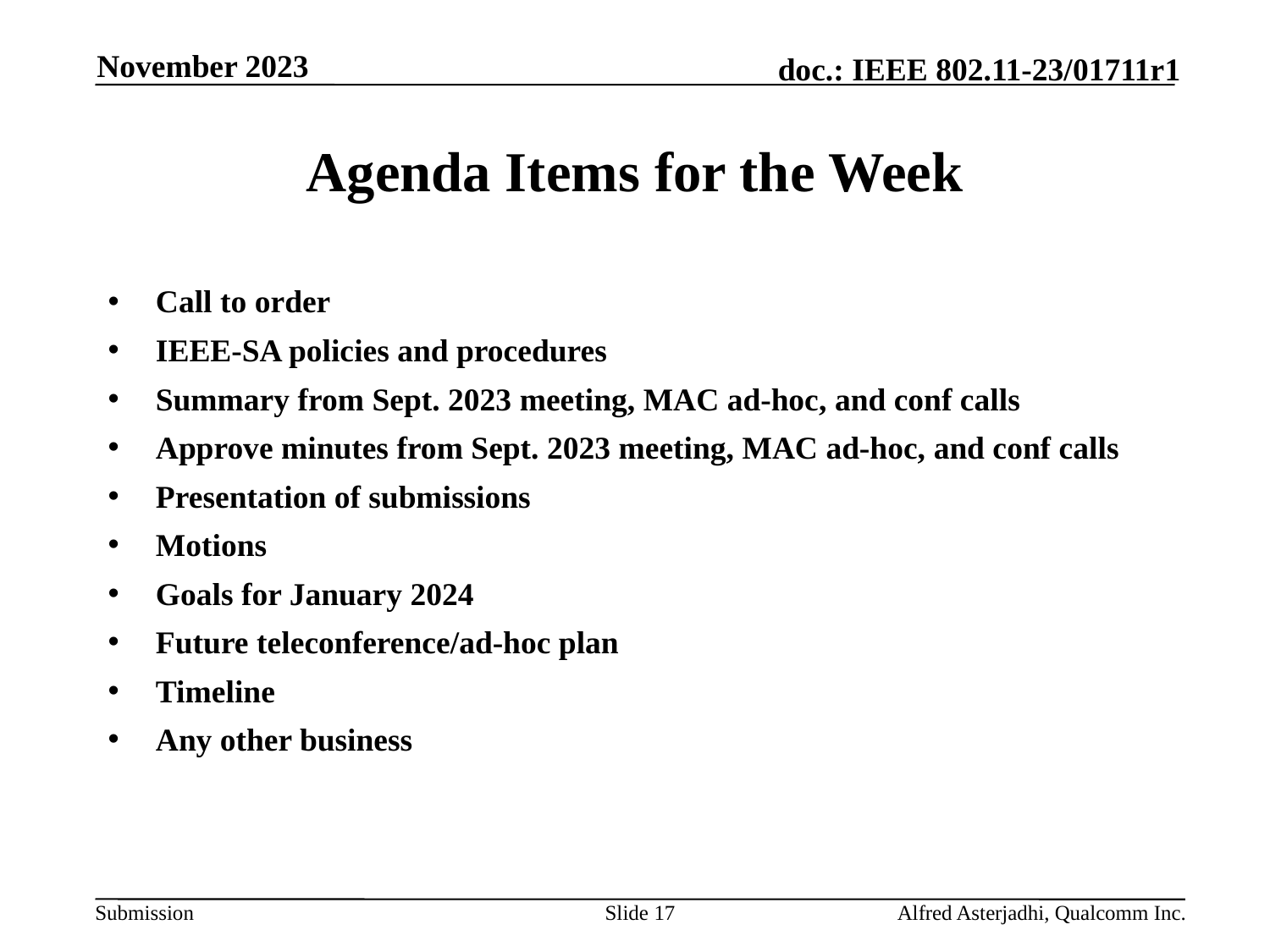

November 2023
# Agenda Items for the Week
Call to order
IEEE-SA policies and procedures
Summary from Sept. 2023 meeting, MAC ad-hoc, and conf calls
Approve minutes from Sept. 2023 meeting, MAC ad-hoc, and conf calls
Presentation of submissions
Motions
Goals for January 2024
Future teleconference/ad-hoc plan
Timeline
Any other business

Slide 17
Alfred Asterjadhi, Qualcomm Inc.